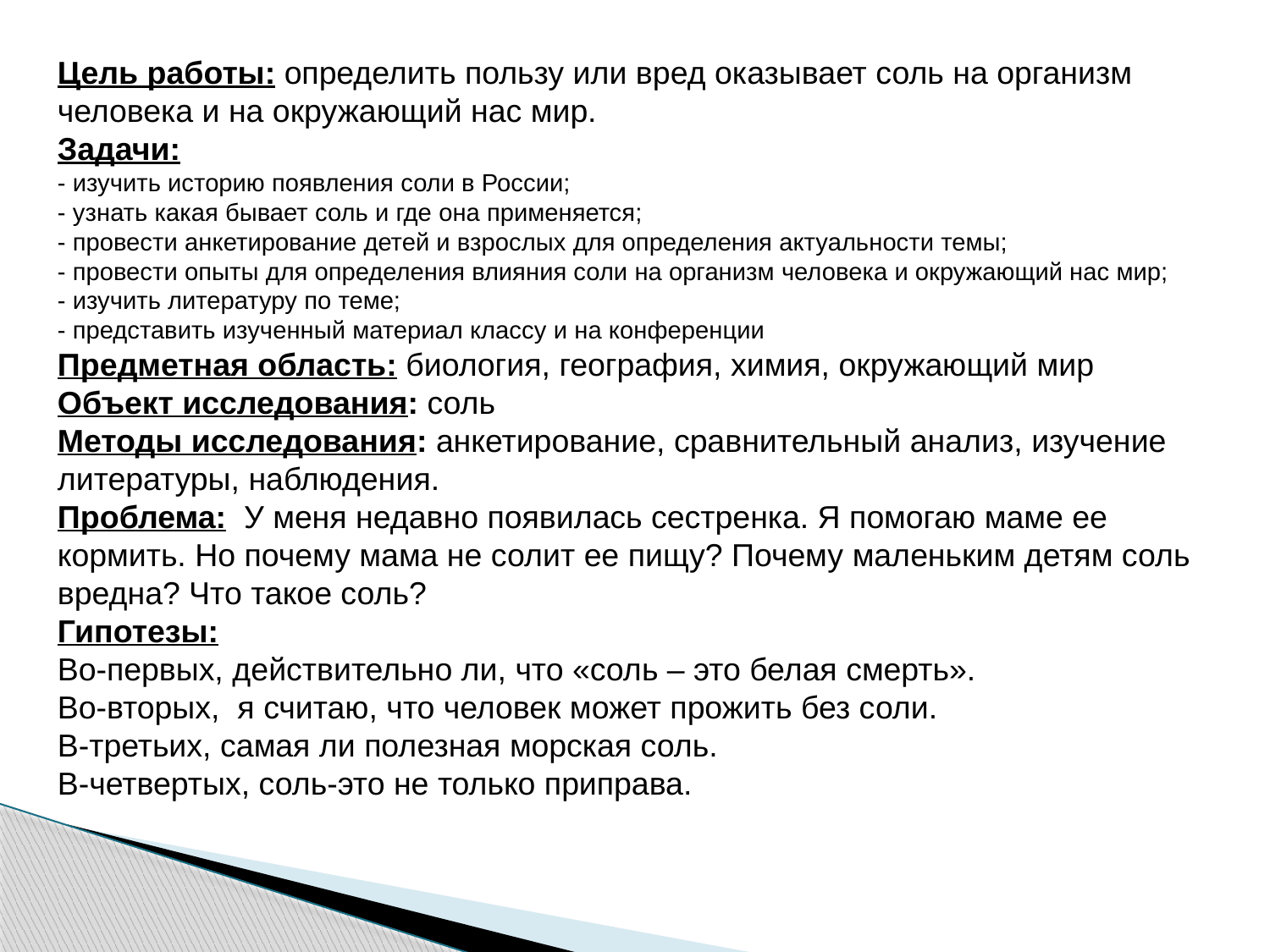

Цель работы: определить пользу или вред оказывает соль на организм человека и на окружающий нас мир.
Задачи:
- изучить историю появления соли в России;
- узнать какая бывает соль и где она применяется;
- провести анкетирование детей и взрослых для определения актуальности темы;
- провести опыты для определения влияния соли на организм человека и окружающий нас мир;
- изучить литературу по теме;
- представить изученный материал классу и на конференции
Предметная область: биология, география, химия, окружающий мир
Объект исследования: соль
Методы исследования: анкетирование, сравнительный анализ, изучение литературы, наблюдения.
Проблема:  У меня недавно появилась сестренка. Я помогаю маме ее кормить. Но почему мама не солит ее пищу? Почему маленьким детям соль вредна? Что такое соль?
Гипотезы:
Во-первых, действительно ли, что «соль – это белая смерть».
Во-вторых,  я считаю, что человек может прожить без соли.
В-третьих, самая ли полезная морская соль.
В-четвертых, соль-это не только приправа.